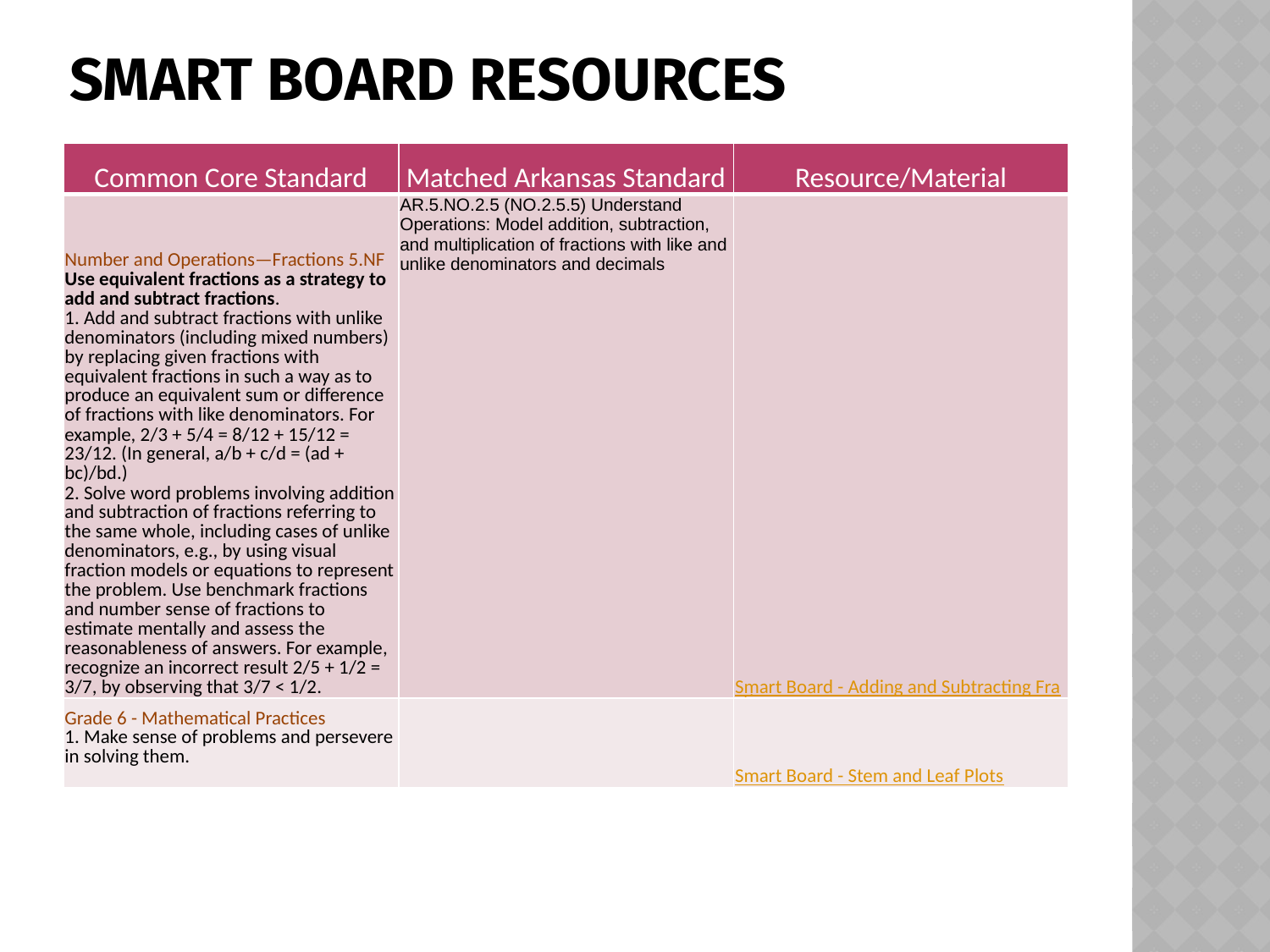

# Smart Board Resources
| Common Core Standard | Matched Arkansas Standard | Resource/Material |
| --- | --- | --- |
| Number and Operations—Fractions 5.NF Use equivalent fractions as a strategy to add and subtract fractions. 1. Add and subtract fractions with unlike denominators (including mixed numbers) by replacing given fractions with equivalent fractions in such a way as to produce an equivalent sum or difference of fractions with like denominators. For example, 2/3 + 5/4 = 8/12 + 15/12 = 23/12. (In general, a/b + c/d = (ad + bc)/bd.) 2. Solve word problems involving addition and subtraction of fractions referring to the same whole, including cases of unlike denominators, e.g., by using visual fraction models or equations to represent the problem. Use benchmark fractions and number sense of fractions to estimate mentally and assess the reasonableness of answers. For example, recognize an incorrect result 2/5 + 1/2 = 3/7, by observing that 3/7 < 1/2. | AR.5.NO.2.5 (NO.2.5.5) Understand Operations: Model addition, subtraction, and multiplication of fractions with like and unlike denominators and decimals | Smart Board - Adding and Subtracting Fractions |
| Grade 6 - Mathematical Practices 1. Make sense of problems and persevere in solving them. |  | Smart Board - Stem and Leaf Plots |